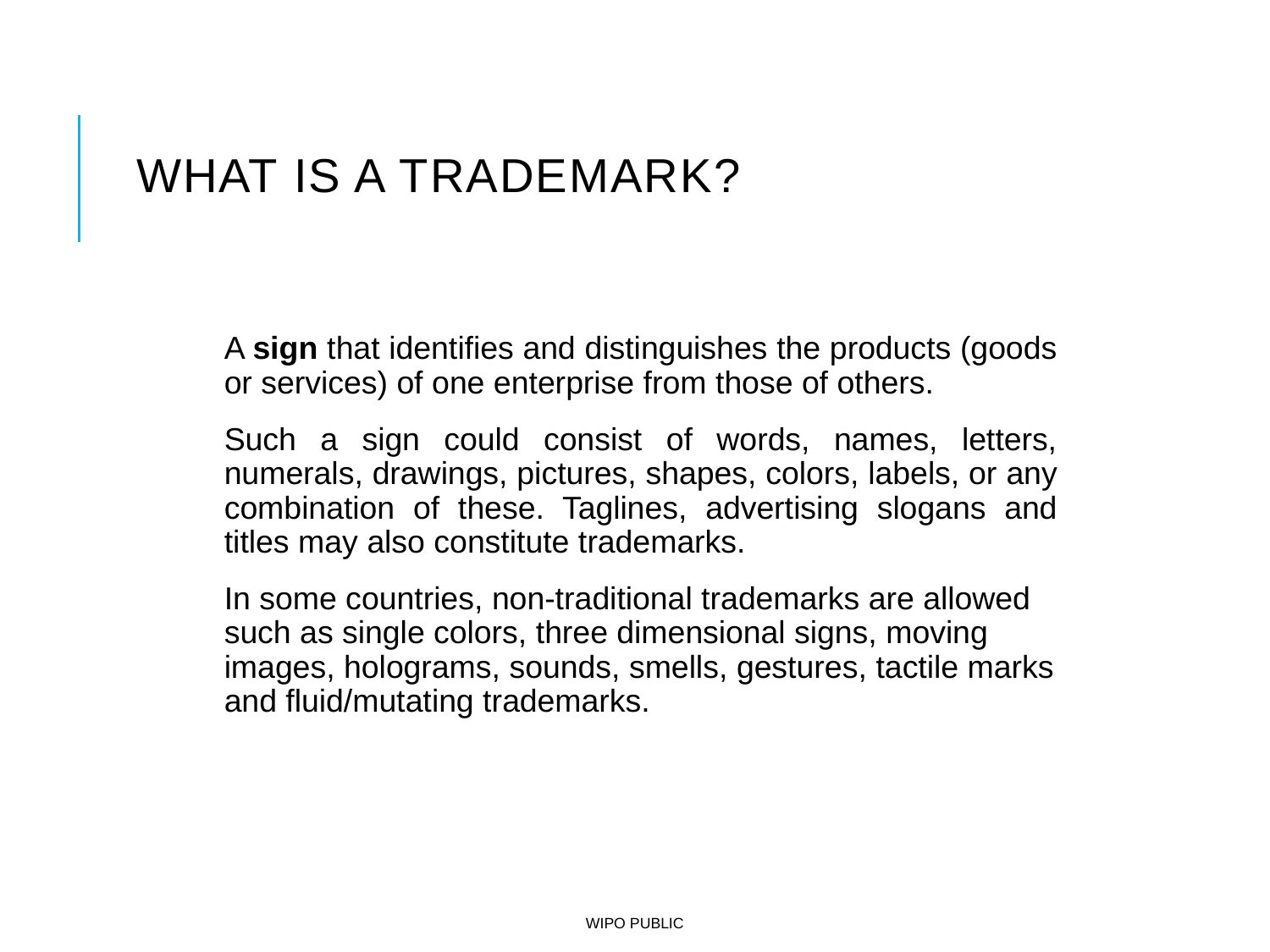

# What is a Trademark?
A sign that identifies and distinguishes the products (goods or services) of one enterprise from those of others.
Such a sign could consist of words, names, letters, numerals, drawings, pictures, shapes, colors, labels, or any combination of these. Taglines, advertising slogans and titles may also constitute trademarks.
In some countries, non-traditional trademarks are allowed such as single colors, three dimensional signs, moving images, holograms, sounds, smells, gestures, tactile marks and fluid/mutating trademarks.